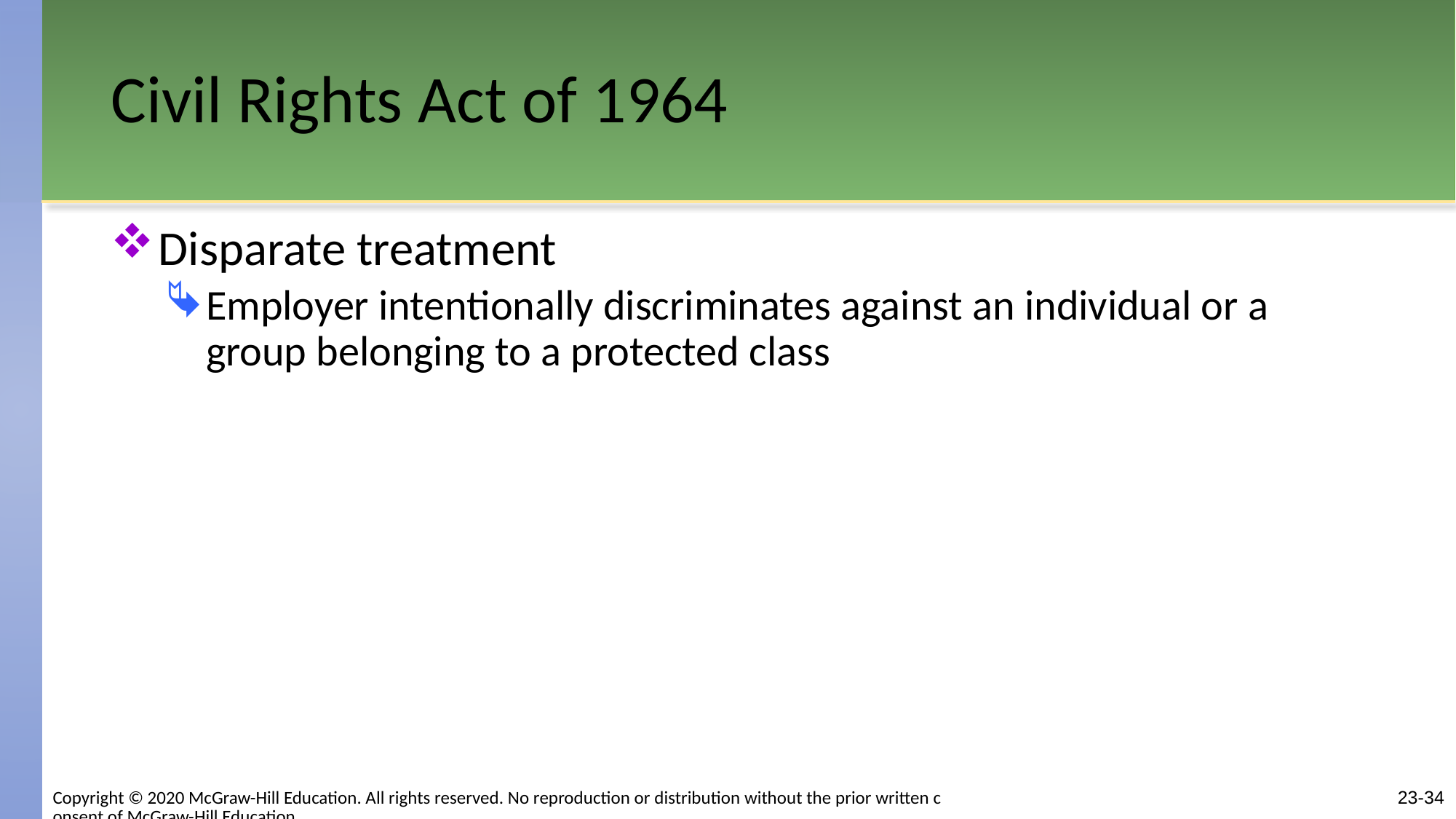

# Civil Rights Act of 1964
Disparate treatment
Employer intentionally discriminates against an individual or a group belonging to a protected class

Copyright © 2020 McGraw-Hill Education. All rights reserved. No reproduction or distribution without the prior written consent of McGraw-Hill Education.
23-34